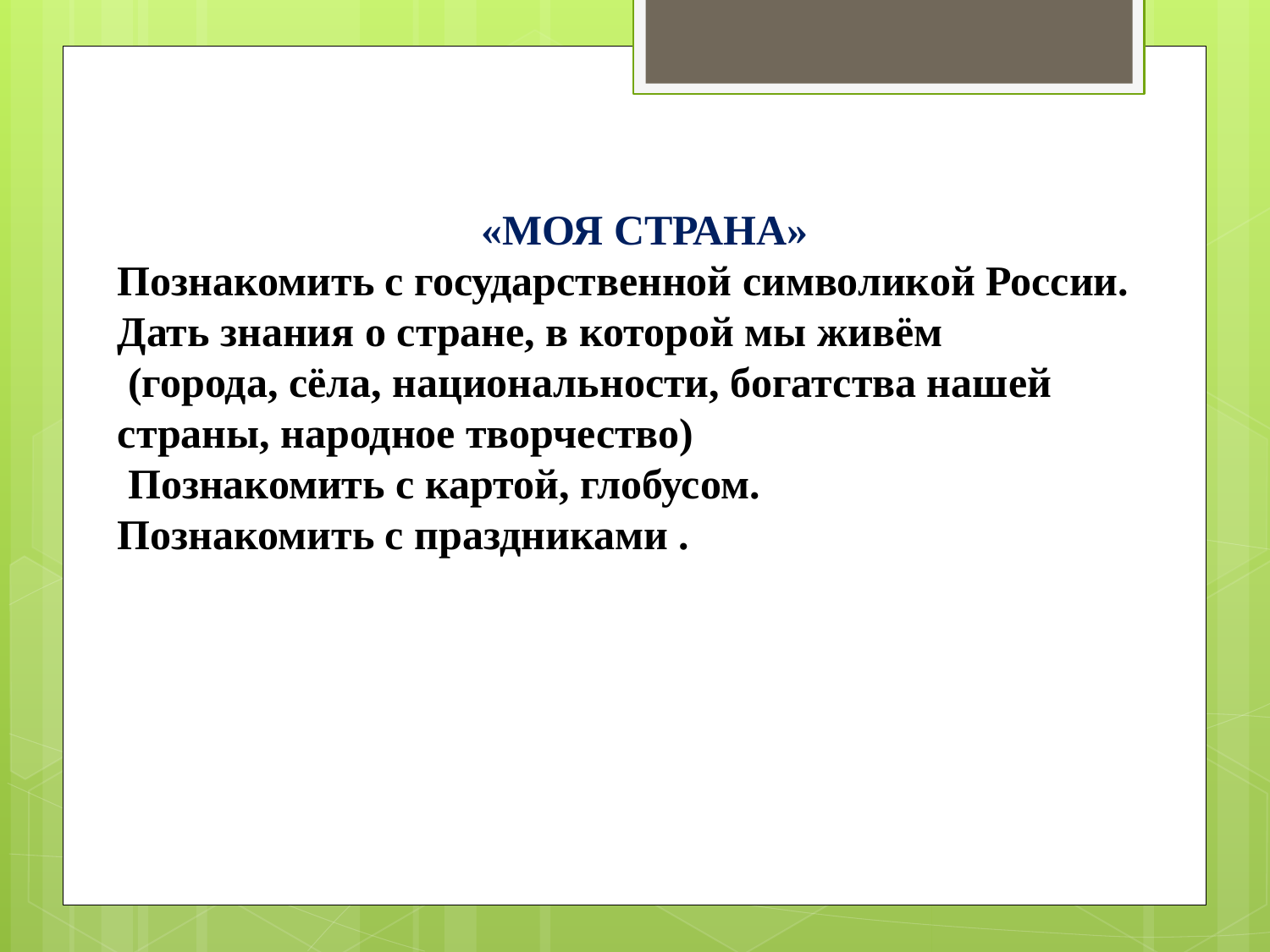

«МОЯ СТРАНА»
Познакомить с государственной символикой России.
Дать знания о стране, в которой мы живём
 (города, сёла, национальности, богатства нашей страны, народное творчество)
 Познакомить с картой, глобусом.
Познакомить с праздниками .